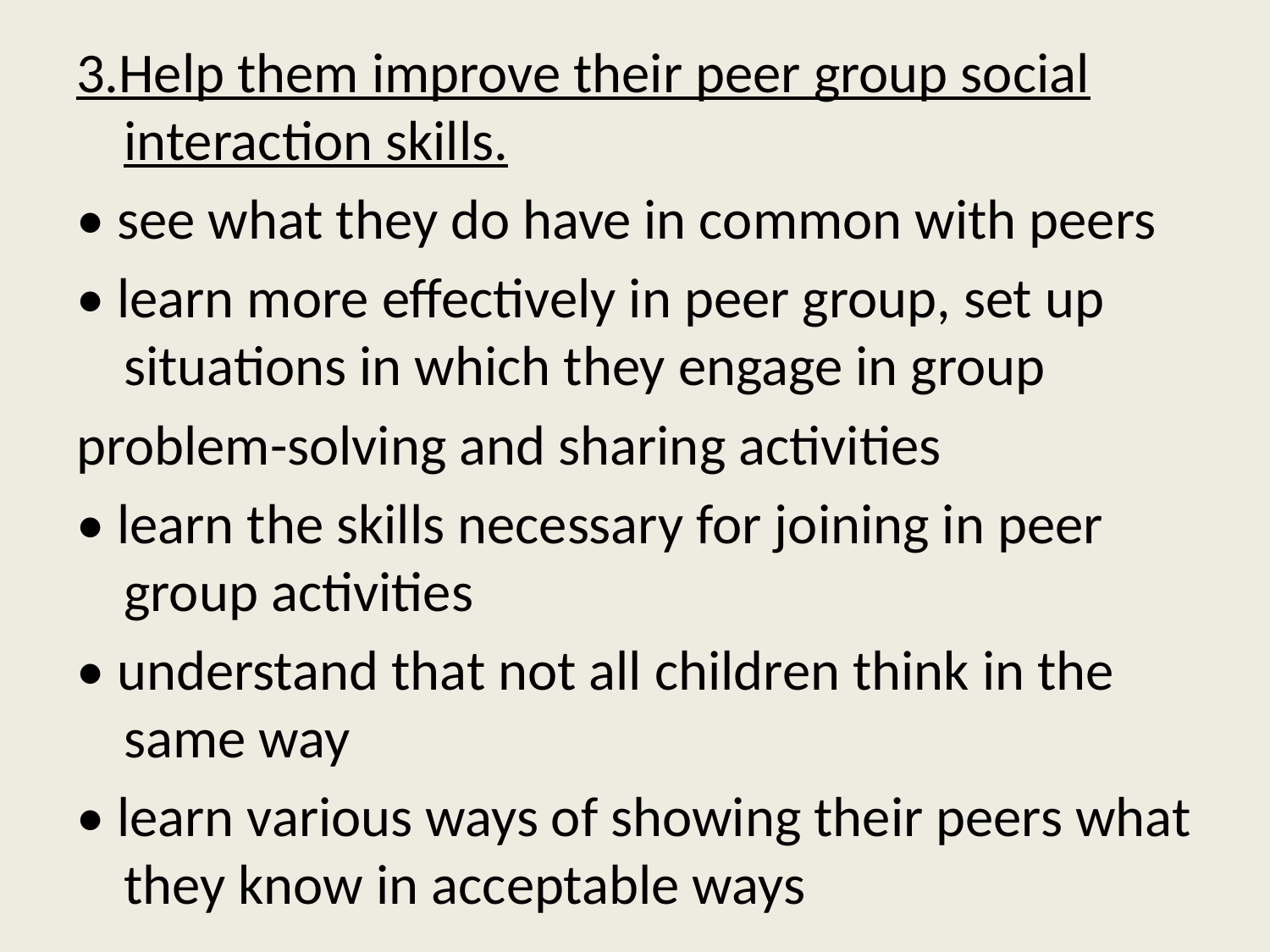

3.Help them improve their peer group social interaction skills.
• see what they do have in common with peers
• learn more effectively in peer group, set up situations in which they engage in group
problem-solving and sharing activities
• learn the skills necessary for joining in peer group activities
• understand that not all children think in the same way
• learn various ways of showing their peers what they know in acceptable ways